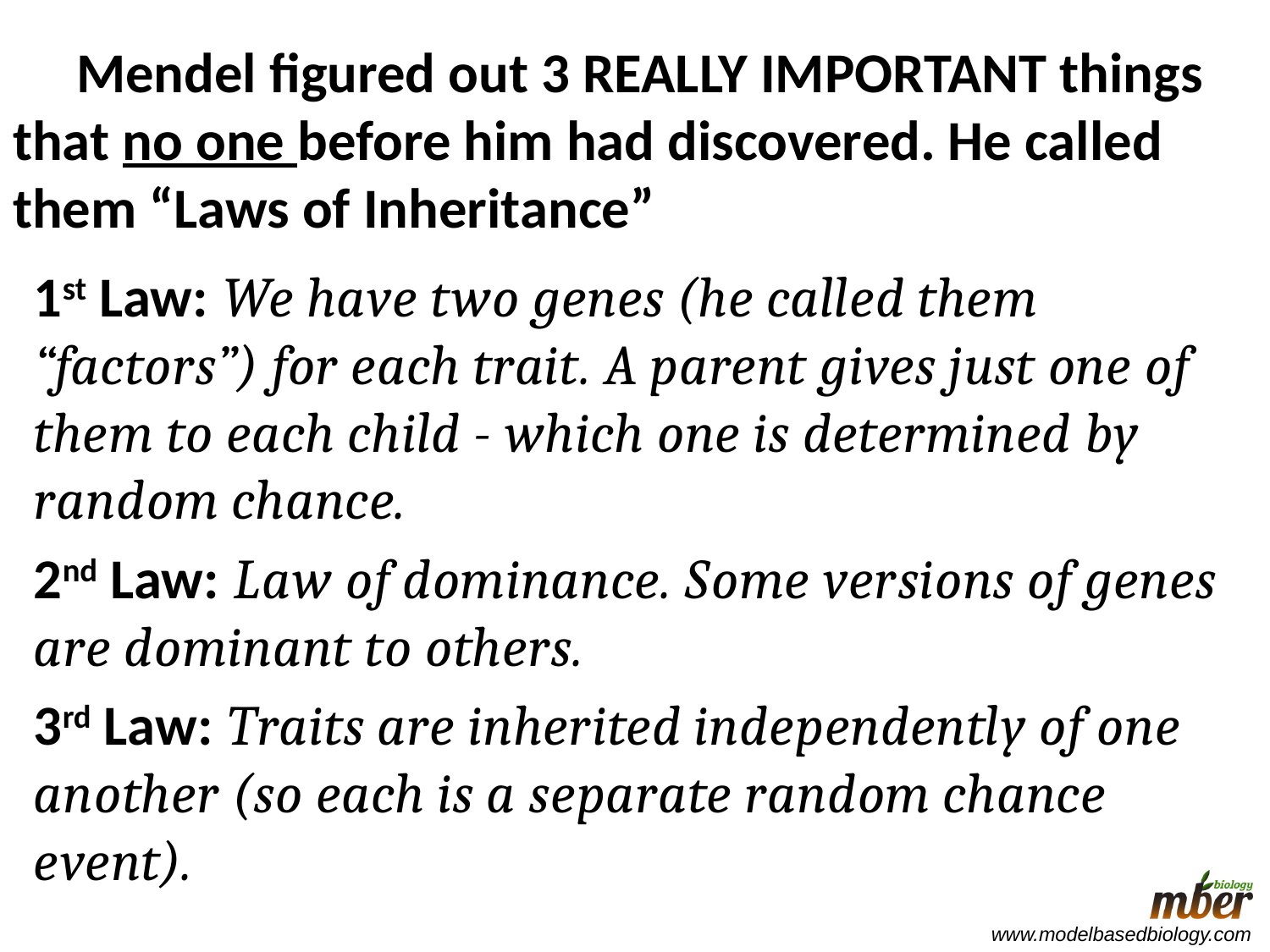

# Mendel figured out 3 REALLY IMPORTANT things that no one before him had discovered. He called them “Laws of Inheritance”
1st Law: We have two genes (he called them “factors”) for each trait. A parent gives just one of them to each child - which one is determined by random chance.
2nd Law: Law of dominance. Some versions of genes are dominant to others.
3rd Law: Traits are inherited independently of one another (so each is a separate random chance event).